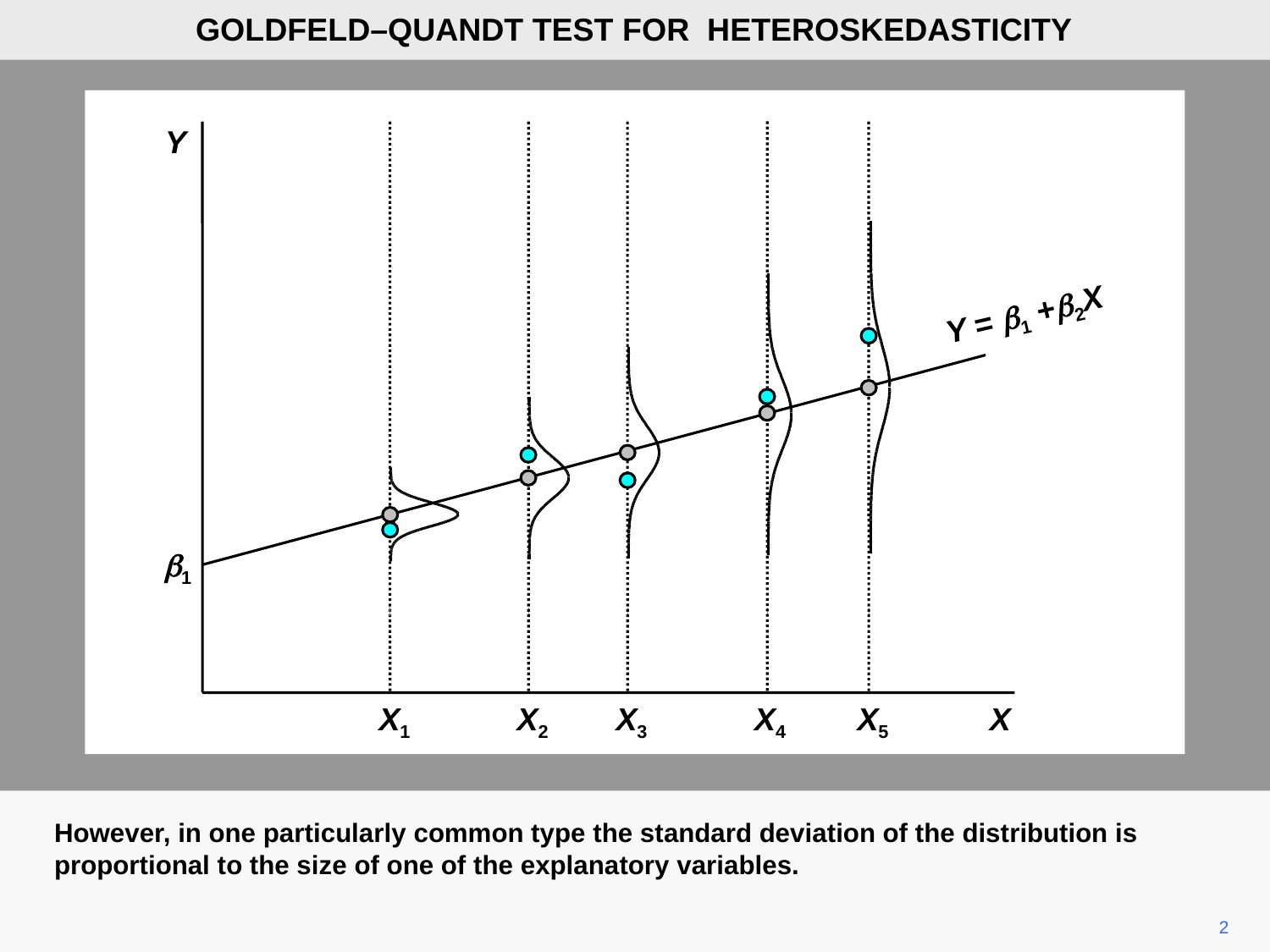

GOLDFELD–QUANDT TEST FOR  HETEROSKEDASTICITY

Y

Y = β1 +β2X

β1

X1
X2
X3
X4
X5
X

However, in one particularly common type the standard deviation of the distribution is proportional to the size of one of the explanatory variables.
2